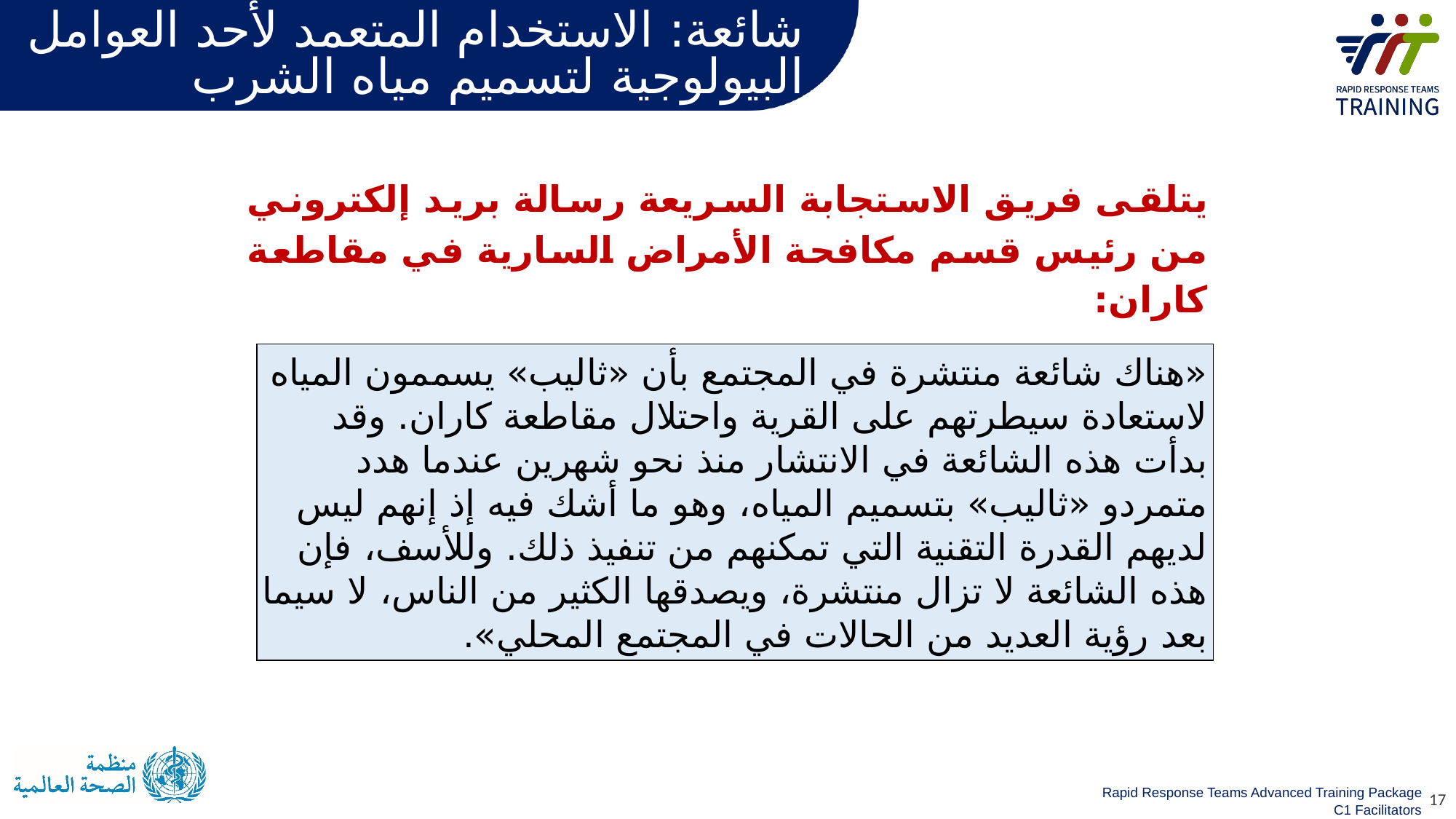

# شائعة: الاستخدام المتعمد لأحد العوامل البيولوجية لتسميم مياه الشرب
يتلقى فريق الاستجابة السريعة رسالة بريد إلكتروني من رئيس قسم مكافحة الأمراض السارية في مقاطعة كاران:
«هناك شائعة منتشرة في المجتمع بأن «ثاليب» يسممون المياه لاستعادة سيطرتهم على القرية واحتلال مقاطعة كاران. وقد بدأت هذه الشائعة في الانتشار منذ نحو شهرين عندما هدد متمردو «ثاليب» بتسميم المياه، وهو ما أشك فيه إذ إنهم ليس لديهم القدرة التقنية التي تمكنهم من تنفيذ ذلك. وللأسف، فإن هذه الشائعة لا تزال منتشرة، ويصدقها الكثير من الناس، لا سيما بعد رؤية العديد من الحالات في المجتمع المحلي».